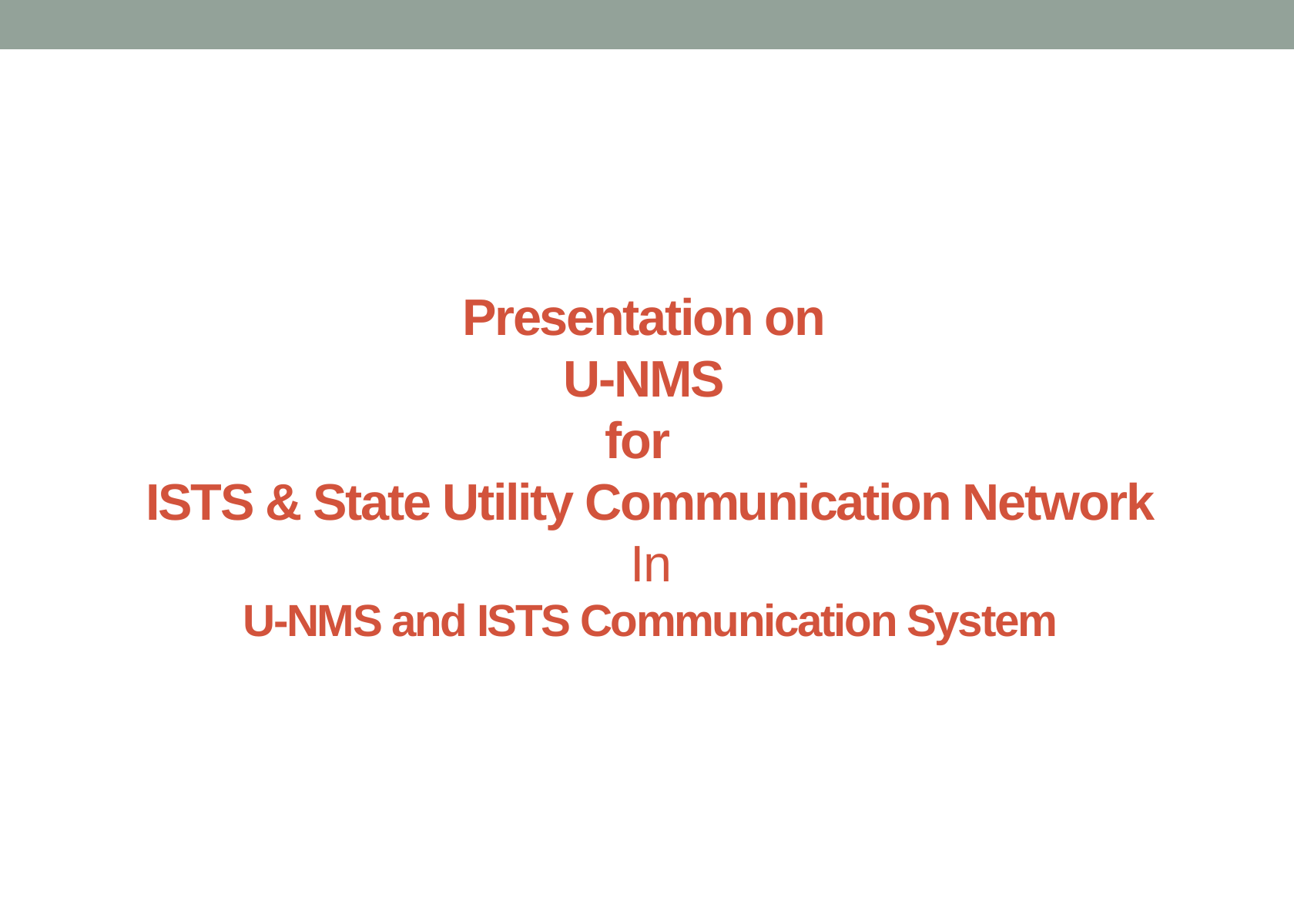

Presentation on
U-NMS
for
ISTS & State Utility Communication Network
 In
U-NMS and ISTS Communication System